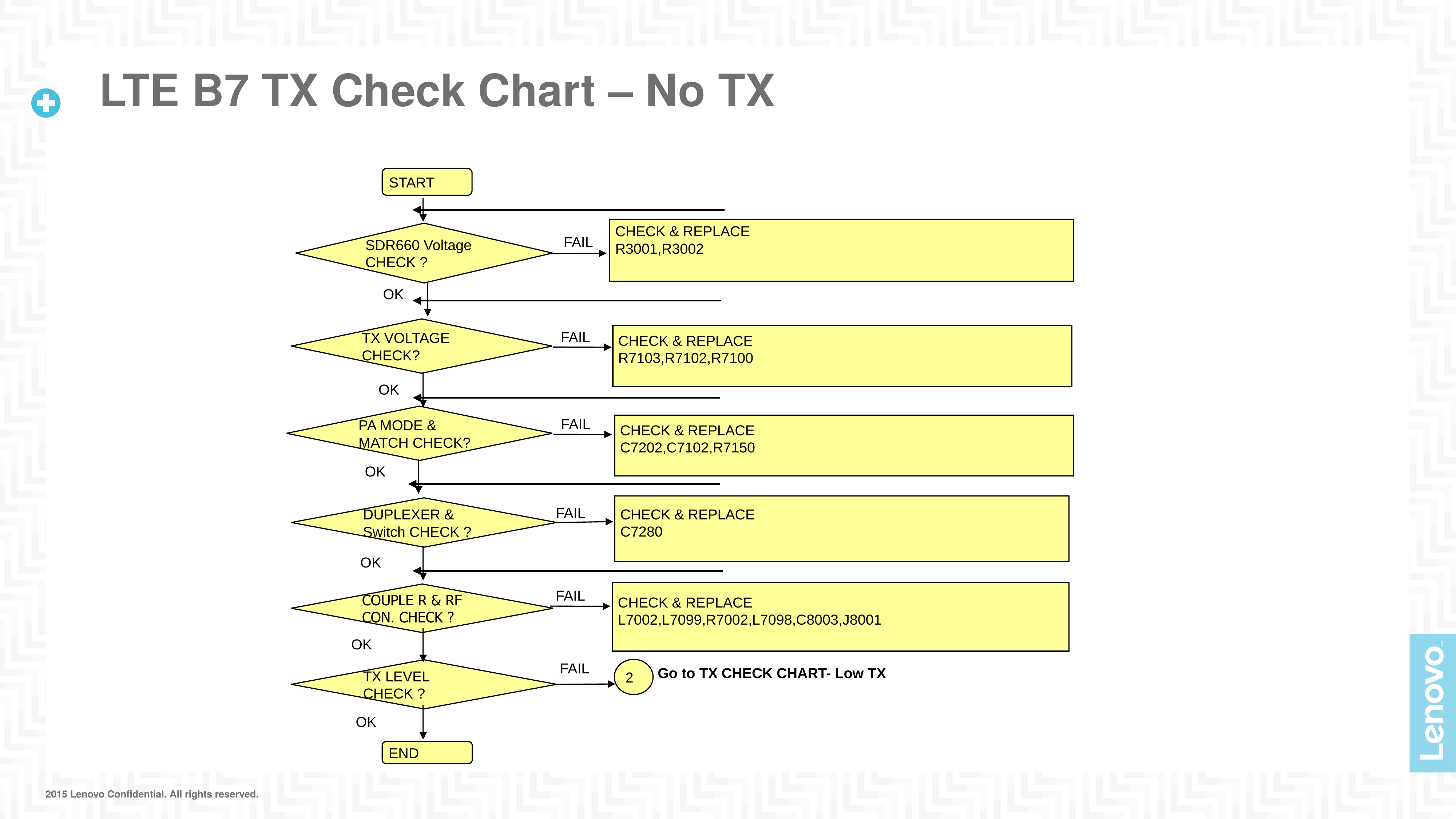

# LTE B7 TX Check Chart – No TX
START
CHECK & REPLACE
R3001,R3002

SDR660 Voltage CHECK ?

FAIL
OK
TX VOLTAGE CHECK?
FAIL
CHECK & REPLACE
R7103,R7102,R7100

OK
PA MODE & MATCH CHECK?
FAIL
CHECK & REPLACE
C7202,C7102,R7150

OK

CHECK & REPLACE
C7280

DUPLEXER & Switch CHECK ?
FAIL
OK
CHECK & REPLACE
L7002,L7099,R7002,L7098,C8003,J8001

FAIL
COUPLE R & RF CON. CHECK ?
OK
FAIL
2
TX LEVEL
CHECK ?
Go to TX CHECK CHART- Low TX
OK
END